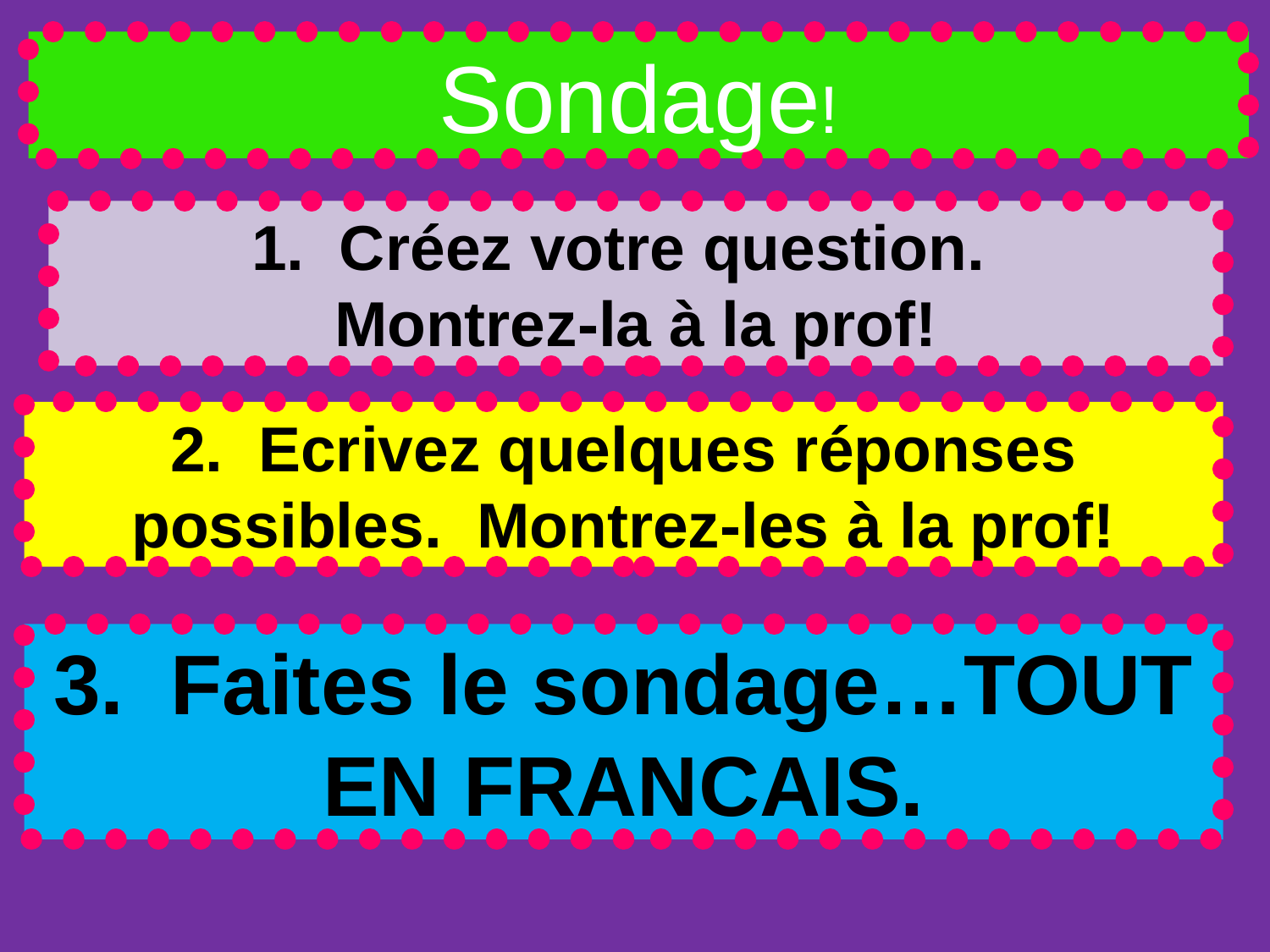

Sondage!
1.  Créez votre question.
Montrez-la à la prof!
2.  Ecrivez quelques réponses possibles.  Montrez-les à la prof!
3.  Faites le sondage…TOUT EN FRANCAIS.